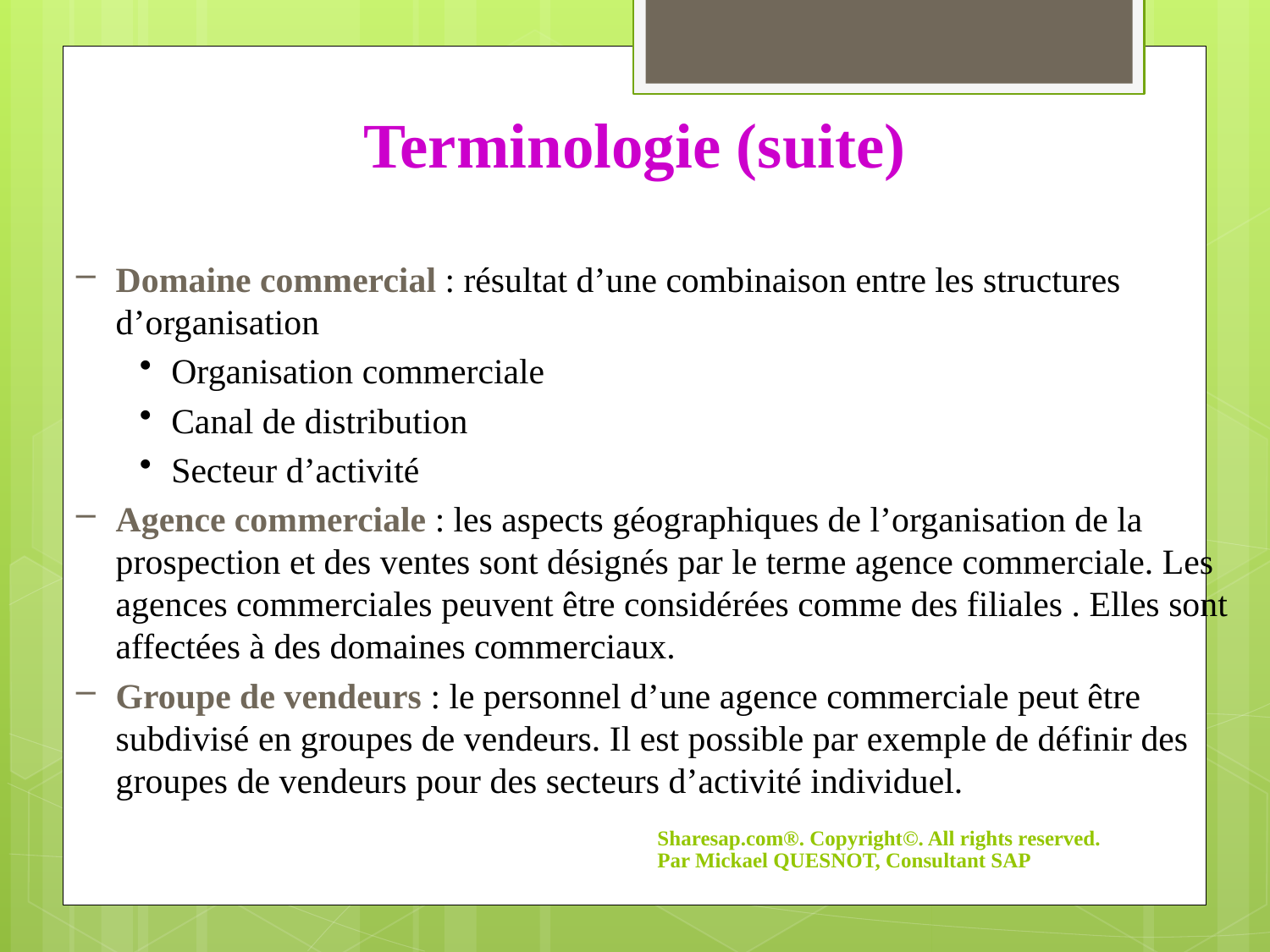

Terminologie (suite)

Domaine commercial : résultat d’une combinaison entre les structures d’organisation
Organisation commerciale
Canal de distribution
Secteur d’activité
Agence commerciale : les aspects géographiques de l’organisation de la prospection et des ventes sont désignés par le terme agence commerciale. Les agences commerciales peuvent être considérées comme des filiales . Elles sont affectées à des domaines commerciaux.
Groupe de vendeurs : le personnel d’une agence commerciale peut être subdivisé en groupes de vendeurs. Il est possible par exemple de définir des groupes de vendeurs pour des secteurs d’activité individuel.
Sharesap.com®. Copyright©. All rights reserved. Par Mickael QUESNOT, Consultant SAP